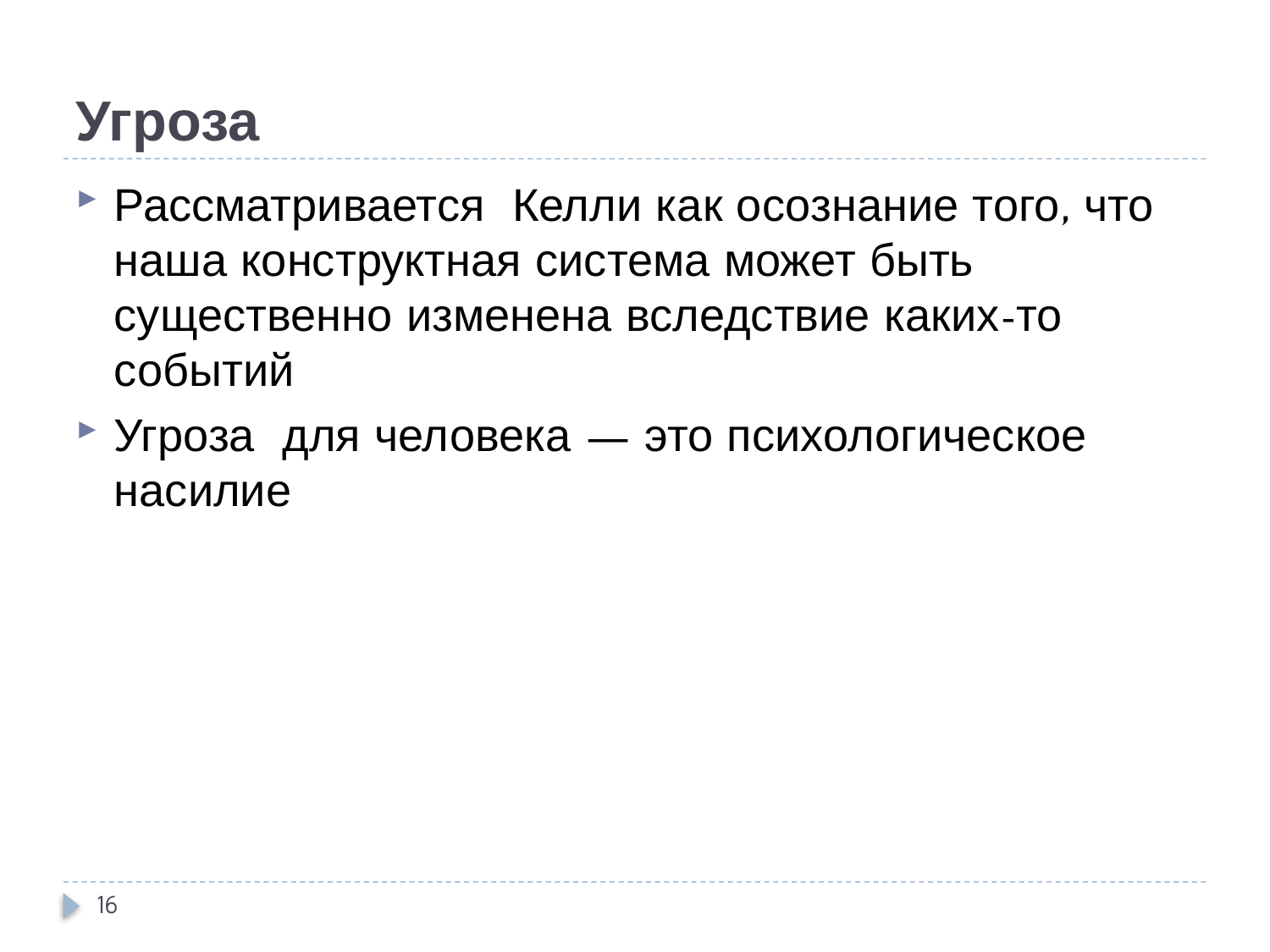

# Угроза
Рассматривается  Келли как осознание того, что наша конструктная система может быть существенно изменена вследствие каких-то событий
Угроза  для человека — это психологическое насилие
16